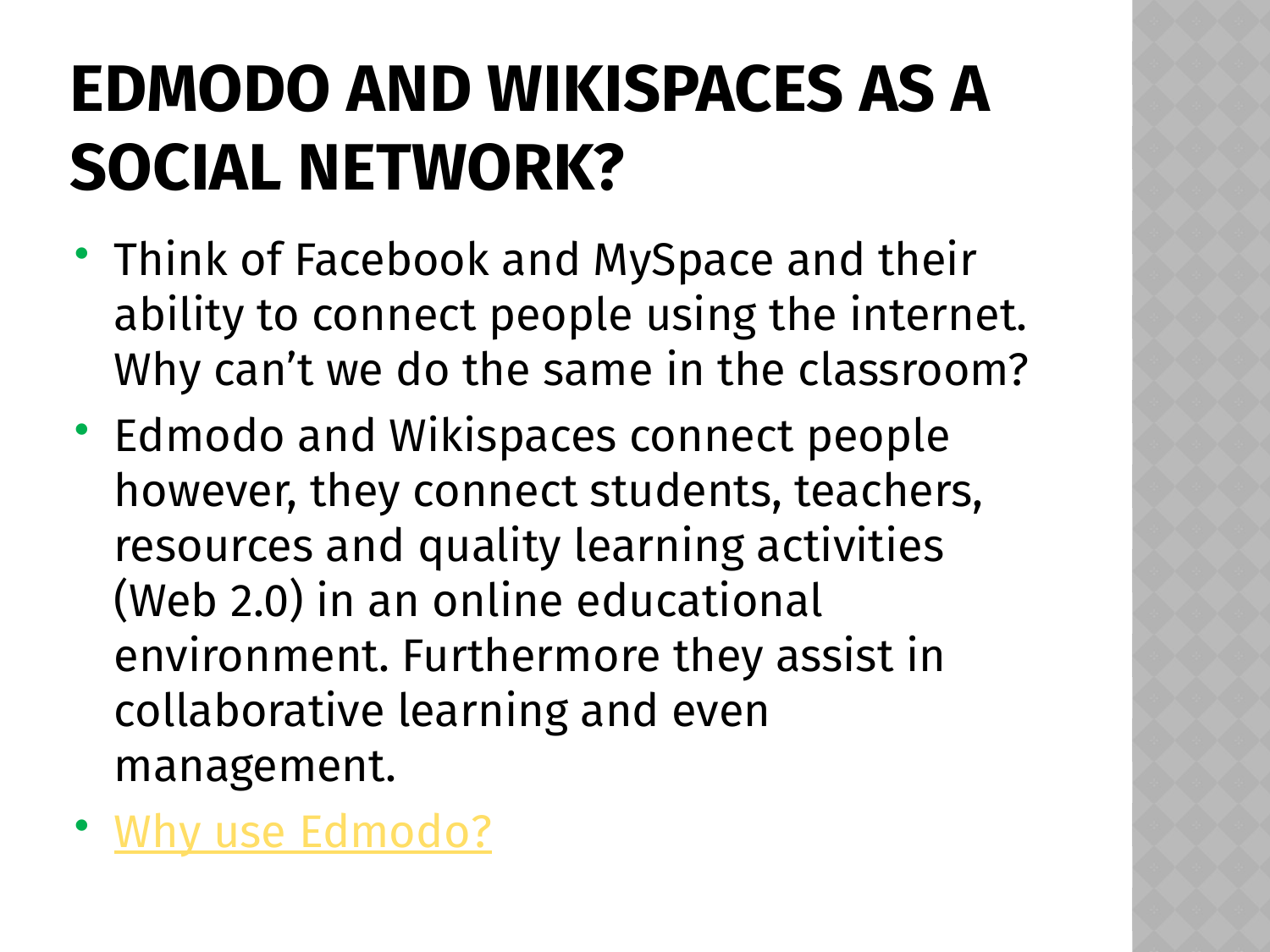

# Edmodo and wikispaces as a social network?
Think of Facebook and MySpace and their ability to connect people using the internet. Why can’t we do the same in the classroom?
Edmodo and Wikispaces connect people however, they connect students, teachers, resources and quality learning activities (Web 2.0) in an online educational environment. Furthermore they assist in collaborative learning and even management.
Why use Edmodo?